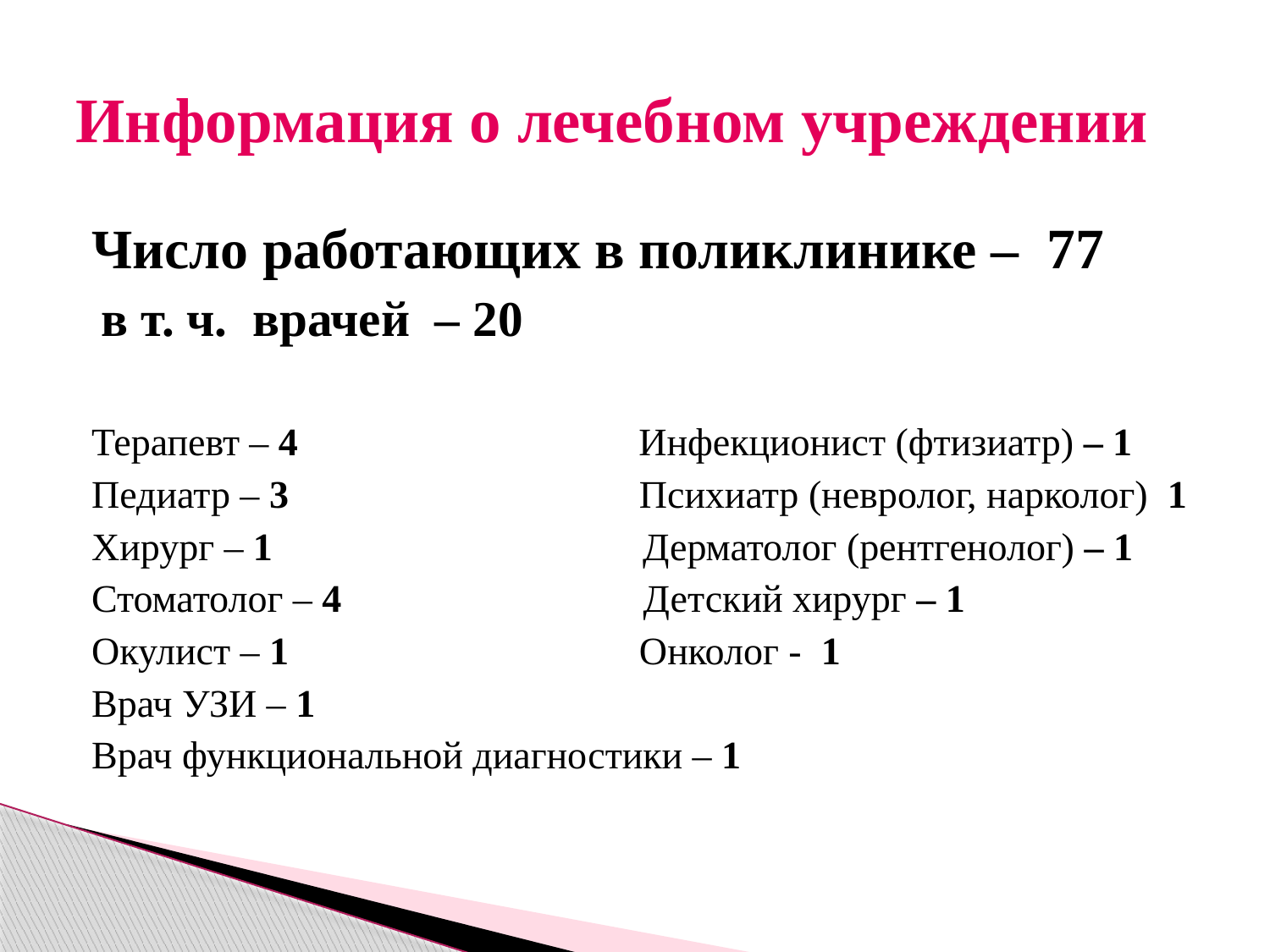

# Информация о лечебном учреждении
Число работающих в поликлинике –  77
 в т. ч.  врачей  – 20

Терапевт – 4                                   Инфекционист (фтизиатр) – 1
Педиатр – 3                                    Психиатр (невролог, нарколог)  1
Хирург – 1                                      Дерматолог (рентгенолог) – 1
Стоматолог – 4                               Детский хирург – 1
Окулист – 1                                    Онколог -  1
Врач УЗИ – 1
Врач функциональной диагностики – 1